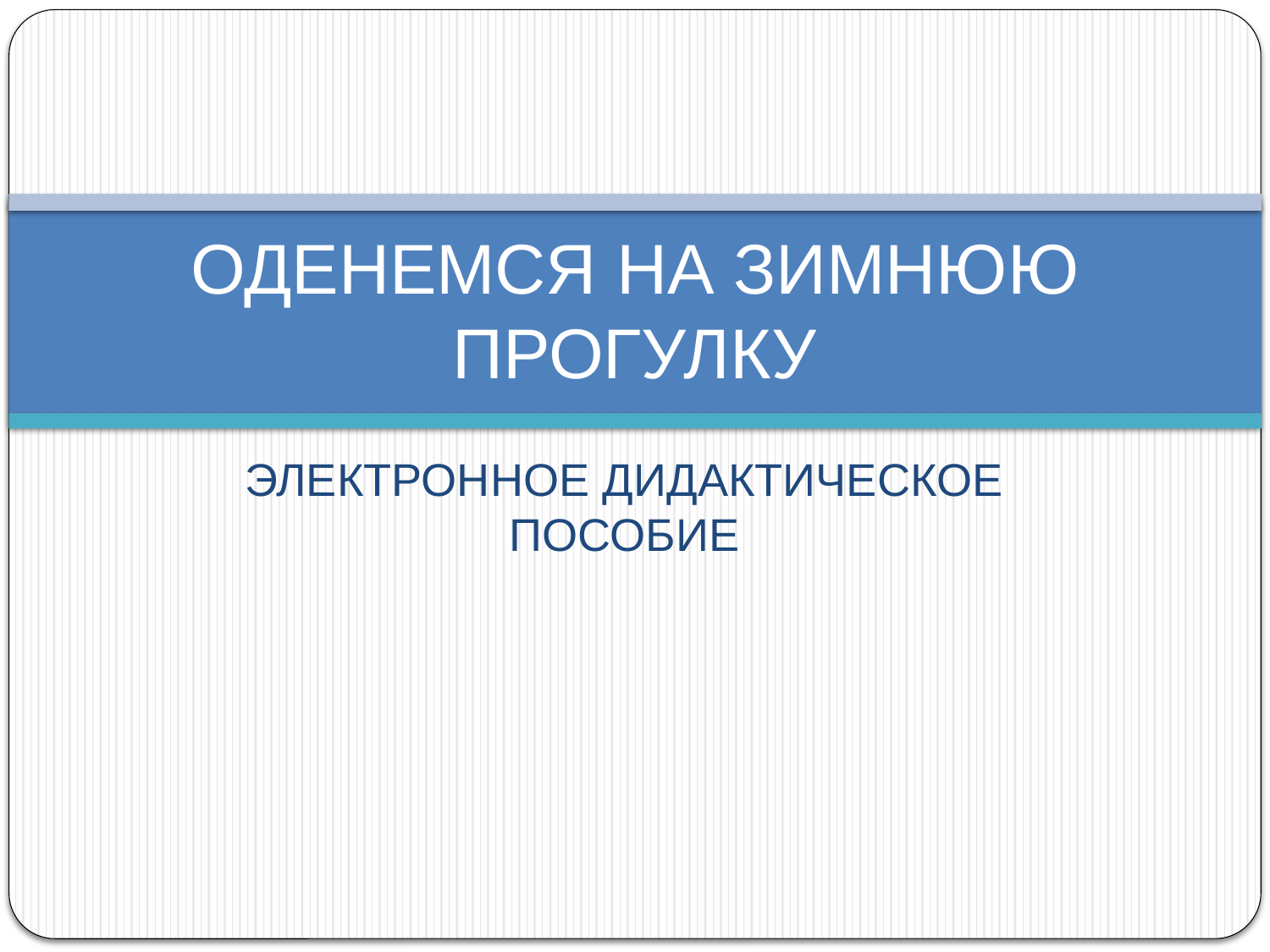

# ОДЕНЕМСЯ НА ЗИМНЮЮ ПРОГУЛКУ
ЭЛЕКТРОННОЕ ДИДАКТИЧЕСКОЕ ПОСОБИЕ